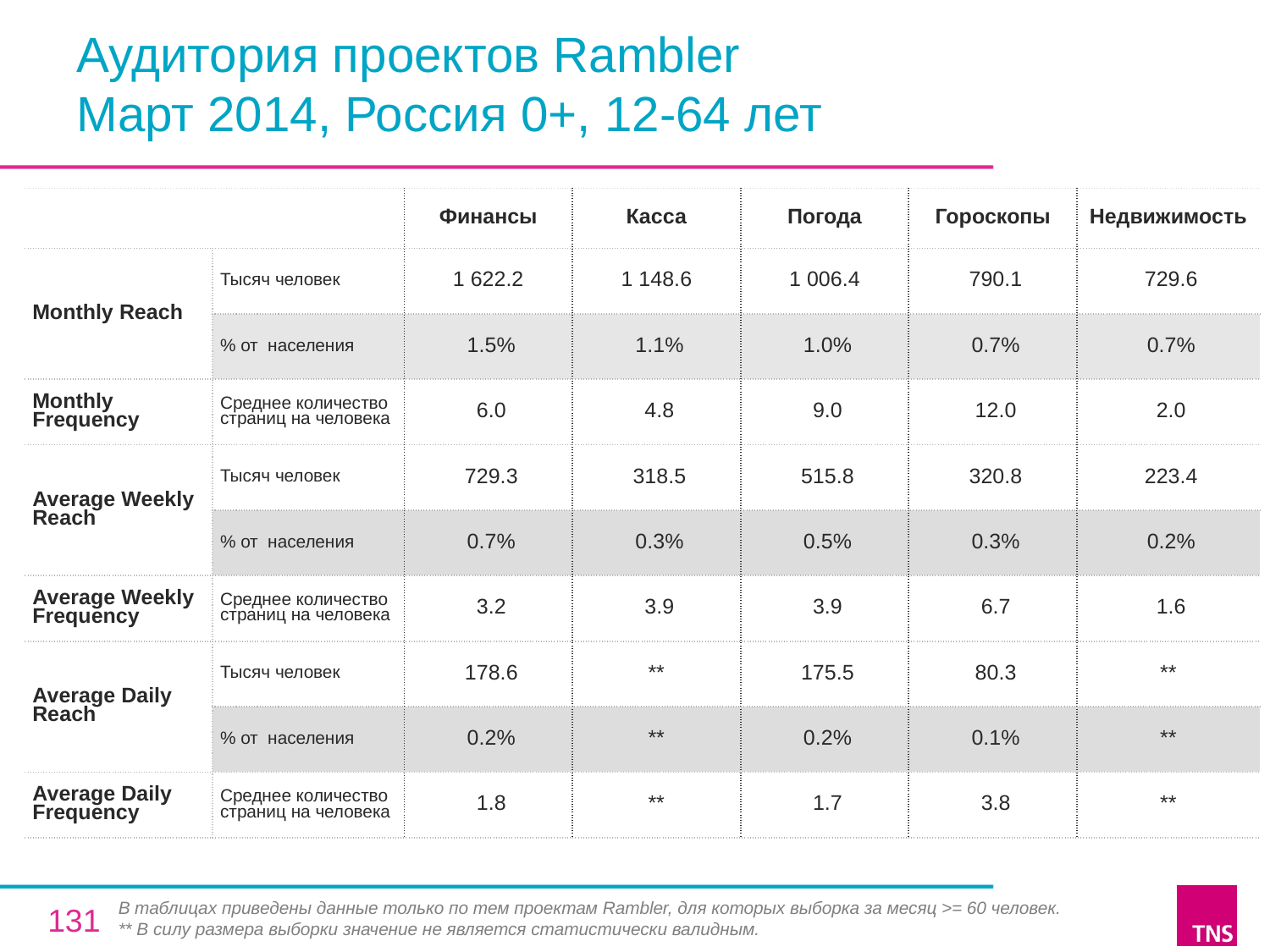

# Аудитория проектов Rambler Март 2014, Россия 0+, 12-64 лет
|  |  | Финансы | Касса | Погода | Гороскопы | Недвижимость |
| --- | --- | --- | --- | --- | --- | --- |
| Monthly Reach | Тысяч человек | 1 622.2 | 1 148.6 | 1 006.4 | 790.1 | 729.6 |
|  | % от населения | 1.5% | 1.1% | 1.0% | 0.7% | 0.7% |
| Monthly Frequency | Среднее количество страниц на человека | 6.0 | 4.8 | 9.0 | 12.0 | 2.0 |
| Average Weekly Reach | Тысяч человек | 729.3 | 318.5 | 515.8 | 320.8 | 223.4 |
|  | % от населения | 0.7% | 0.3% | 0.5% | 0.3% | 0.2% |
| Average Weekly Frequency | Среднее количество страниц на человека | 3.2 | 3.9 | 3.9 | 6.7 | 1.6 |
| Average Daily Reach | Тысяч человек | 178.6 | \*\* | 175.5 | 80.3 | \*\* |
|  | % от населения | 0.2% | \*\* | 0.2% | 0.1% | \*\* |
| Average Daily Frequency | Среднее количество страниц на человека | 1.8 | \*\* | 1.7 | 3.8 | \*\* |
В таблицах приведены данные только по тем проектам Rambler, для которых выборка за месяц >= 60 человек.
** В силу размера выборки значение не является статистически валидным.
131